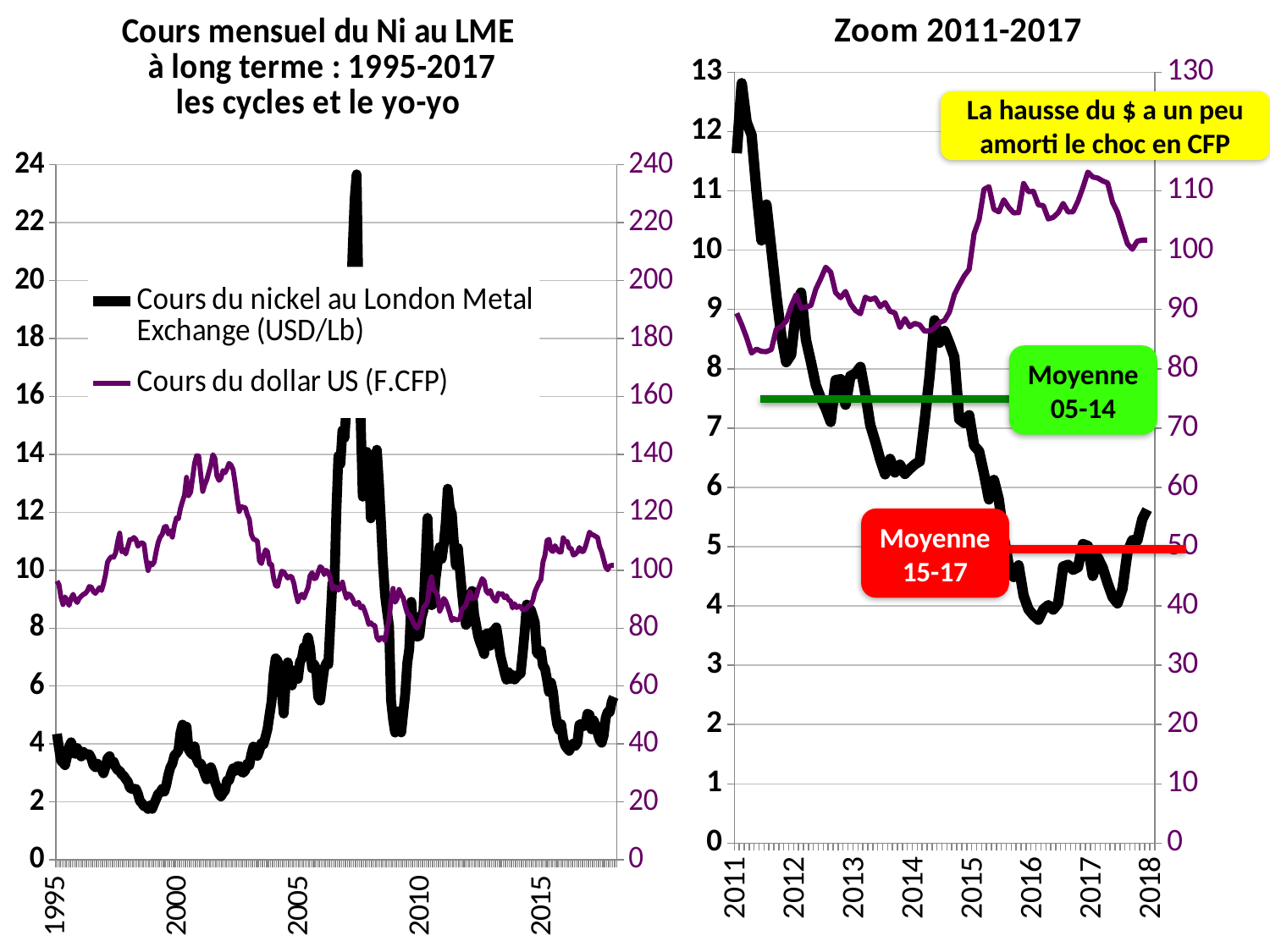

### Chart: Cours mensuel du Ni au LME
à long terme : 1995-2017
 les cycles et le yo-yo

| Category | Cours du nickel au London Metal Exchange (USD/Lb) | Cours du dollar US (F.CFP) |
|---|---|---|
| 1995.0 | 4.35 | 96.26 |
|  | 3.86 | 94.99 |
|  | 3.42 | 90.61 |
|  | 3.36 | 88.15 |
|  | 3.27 | 90.79 |
|  | 3.57 | 89.39 |
|  | 3.9 | 87.87 |
|  | 4.06 | 90.39 |
|  | 3.81 | 91.69 |
|  | 3.66 | 89.84 |
|  | 3.86 | 88.85 |
|  | 3.67 | 90.25 |
| 1996.0 | 3.57 | 91.02 |
|  | 3.73 | 91.65 |
|  | 3.64 | 91.98 |
|  | 3.65 | 92.83 |
|  | 3.64 | 94.39 |
|  | 3.5 | 94.16 |
|  | 3.27 | 92.61 |
|  | 3.2 | 92.0 |
|  | 3.32 | 93.0 |
|  | 3.19 | 94.0 |
|  | 3.15 | 93.0 |
|  | 2.99 | 95.31 |
| 1997.0 | 3.21 | 98.4 |
|  | 3.51 | 102.83 |
|  | 3.58 | 103.99 |
|  | 3.32 | 104.72 |
|  | 3.39 | 104.42 |
|  | 3.21 | 105.99 |
|  | 3.1 | 109.92 |
|  | 3.07 | 112.82 |
|  | 2.95 | 106.36 |
|  | 2.9 | 107.14 |
|  | 2.79 | 105.6 |
|  | 2.7 | 108.2 |
| 1998.0 | 2.49 | 110.61 |
|  | 2.45 | 110.6 |
|  | 2.45 | 111.31 |
|  | 2.45 | 110.61 |
|  | 2.28 | 108.26 |
|  | 2.03 | 109.23 |
|  | 1.96 | 109.55 |
|  | 1.853 | 109.0 |
|  | 1.862 | 103.76 |
|  | 1.758 | 99.91 |
|  | 1.88 | 102.51 |
|  | 1.76 | 101.82 |
| 1999.0 | 1.94 | 102.75 |
|  | 2.1 | 106.43 |
|  | 2.28 | 109.6 |
|  | 2.32 | 111.46 |
|  | 2.451 | 112.36 |
|  | 2.358 | 114.93 |
|  | 2.587 | 115.15 |
|  | 2.93 | 112.49 |
|  | 3.19 | 113.59 |
|  | 3.322 | 111.41 |
|  | 3.607 | 115.38 |
|  | 3.67 | 118.04 |
| 2000.0 | 3.77 | 117.75 |
|  | 4.381 | 121.36 |
|  | 4.67 | 123.78 |
|  | 4.41 | 125.98 |
|  | 4.6 | 132.1 |
|  | 3.817 | 125.74 |
|  | 3.7 | 126.96 |
|  | 3.63 | 131.93 |
|  | 3.92 | 136.98 |
|  | 3.48 | 139.55 |
|  | 3.330999999999999 | 139.42 |
|  | 3.32 | 133.12 |
| 2001.0 | 3.175 | 127.21 |
|  | 2.961 | 129.5 |
|  | 2.78 | 131.28 |
|  | 2.87 | 133.83 |
|  | 3.2 | 136.41 |
|  | 3.01 | 139.92 |
|  | 2.69 | 138.75 |
|  | 2.51 | 132.62 |
|  | 2.28 | 131.02 |
|  | 2.19 | 131.77 |
|  | 2.31 | 134.42 |
|  | 2.39 | 133.67 |
| 2002.0 | 2.74 | 135.13 |
|  | 2.74 | 136.92 |
|  | 2.97 | 136.3 |
|  | 3.16 | 134.74 |
|  | 3.07 | 130.12 |
|  | 3.23 | 124.677 |
|  | 3.24 | 120.29 |
|  | 3.05 | 122.02 |
|  | 3.01 | 121.7 |
|  | 3.09 | 121.64 |
|  | 3.32 | 119.18 |
|  | 3.26 | 117.58 |
| 2003.0 | 3.64 | 112.39 |
|  | 3.913 | 110.79 |
|  | 3.8 | 110.46 |
|  | 3.59 | 110.01 |
|  | 3.78 | 103.23 |
|  | 4.026999999999997 | 102.3 |
|  | 3.99 | 104.95 |
|  | 4.24 | 107.02 |
|  | 4.52 | 106.37 |
|  | 5.01 | 102.06 |
|  | 5.479 | 102.0 |
|  | 6.43 | 97.19 |
| 2004.0 | 6.96 | 94.63 |
|  | 6.87 | 94.47 |
|  | 6.22 | 97.29 |
|  | 5.83 | 99.66 |
|  | 5.05 | 99.45 |
|  | 6.14 | 98.32 |
|  | 6.819999999999998 | 97.31 |
|  | 6.21 | 97.97 |
|  | 6.02 | 97.65 |
|  | 6.54 | 95.57 |
|  | 6.37 | 91.88 |
|  | 6.249 | 89.12 |
| 2005.0 | 6.83 | 91.1 |
|  | 6.96 | 91.71 |
|  | 7.34 | 90.4 |
|  | 7.319999999999998 | 92.24 |
|  | 7.68 | 94.0 |
|  | 7.33 | 98.1 |
|  | 6.609999999999998 | 99.14 |
|  | 6.75 | 97.08 |
|  | 6.59 | 97.34 |
|  | 5.63 | 99.33 |
|  | 5.5 | 101.26 |
|  | 6.09 | 100.66 |
| 2006.0 | 6.6 | 98.49 |
|  | 6.79 | 99.96 |
|  | 6.75 | 99.31 |
|  | 8.14 | 97.26 |
|  | 9.56 | 93.46 |
|  | 9.41 | 94.37 |
|  | 12.06 | 94.09 |
|  | 13.95 | 93.16 |
|  | 13.67 | 93.76 |
|  | 14.83 | 95.93 |
|  | 14.57 | 92.65 |
|  | 15.68 | 90.32 |
| 2007.0 | 16.7 | 91.81 |
|  | 18.68 | 91.28 |
|  | 21.01 | 90.12 |
|  | 22.8 | 88.29 |
|  | 23.67 | 88.31 |
|  | 18.92 | 88.93 |
|  | 15.16 | 87.01 |
|  | 12.54 | 87.63 |
|  | 13.4 | 85.89 |
|  | 14.09 | 83.88 |
|  | 13.88 | 81.27 |
|  | 11.79 | 81.85 |
| 2008.0 | 12.55972727272727 | 81.08363636363623 |
|  | 12.68042857142857 | 80.92428571428573 |
|  | 14.16352631578948 | 76.8715789473684 |
|  | 13.04672727272727 | 75.76863636363635 |
|  | 11.67315 | 76.717 |
|  | 10.22809523809524 | 76.73095238095237 |
|  | 9.144565217391303 | 75.67478260869544 |
|  | 8.58555 | 79.87649999999998 |
|  | 8.071454545454545 | 83.0659090909091 |
|  | 5.507130434782607 | 89.6929565217391 |
|  | 4.853849999999999 | 93.73350000000002 |
|  | 4.393619047619047 | 88.9261904761905 |
| 2009.0 | 5.128809523809524 | 90.18190476190476 |
|  | 4.721350000000001 | 93.347 |
|  | 4.398181818181805 | 91.52363636363621 |
|  | 5.064799999999996 | 90.53 |
|  | 5.73 | 87.57 |
|  | 6.79 | 85.14 |
|  | 7.28 | 84.7 |
|  | 8.91 | 83.64 |
|  | 7.93 | 81.96 |
|  | 8.4 | 80.58 |
|  | 7.707 | 80.01 |
|  | 7.741 | 81.63 |
| 2010.0 | 8.364 | 83.63 |
|  | 8.607999999999999 | 87.2035 |
|  | 10.18869565217391 | 87.95478260869564 |
|  | 11.8073 | 89.02449999999997 |
|  | 9.983157894736843 | 95.17263157894735 |
|  | 8.79440909090909 | 97.75636363636363 |
|  | 8.85290909090909 | 93.4713636363636 |
|  | 9.713000000000001 | 92.50619047619047 |
|  | 10.27072727272727 | 91.37227272727257 |
|  | 10.79880952380952 | 85.86857142857126 |
|  | 10.39145454545455 | 87.39915164956481 |
|  | 10.88904761904762 | 90.2695652173913 |
| 2011.0 | 11.633 | 89.3535 |
|  | 12.81505 | 87.435 |
|  | 12.16154030434783 | 85.25 |
|  | 11.94256605555555 | 82.64052631578933 |
|  | 10.9814806 | 83.31 |
|  | 10.16225057142857 | 82.93 |
|  | 10.769 | 82.88 |
|  | 10.017 | 83.23945927228627 |
|  | 9.249636363636363 | 86.68933359580384 |
|  | 8.56666666666667 | 87.09477032412086 |
|  | 8.111114272727272 | 88.04319881257018 |
|  | 8.234288549999999 | 90.52865851307635 |
| 2012.0 | 8.991064285714286 | 92.49346802341873 |
|  | 9.28570628571429 | 90.2452380952381 |
|  | 8.48650663636364 | 90.4 |
|  | 8.118109210526317 | 90.66853755925476 |
|  | 7.720141772727274 | 93.42190476190476 |
|  | 7.502081526315771 | 95.1951835590495 |
|  | 7.33 | 97.12 |
|  | 7.102272727272728 | 96.28908829904076 |
|  | 7.80885 | 92.83912453566361 |
|  | 7.822397173913044 | 91.9787496609051 |
|  | 7.392421136363636 | 93.03194135126284 |
|  | 7.878574999999988 | 90.96459825362744 |
| 2013.0 | 7.917763636363638 | 89.82823601618217 |
|  | 8.03121052631579 | 89.27798616653756 |
|  | 7.587400000000001 | 92.0551350418809 |
|  | 7.051688318181818 | 91.66056095101654 |
|  | 6.77683830434783 | 91.92621831232604 |
|  | 6.47315 | 90.47078160211898 |
|  | 6.22 | 91.15512998096852 |
|  | 6.479477909090911 | 89.67568257750241 |
|  | 6.250380952380945 | 89.4129876027111 |
|  | 6.381869565217392 | 86.9600382607334 |
|  | 6.227380952380939 | 88.4452556045113 |
|  | 6.3116 | 87.08167157881314 |
| 2014.0 | 6.386227272727273 | 87.64992789639601 |
|  | 6.4386 | 87.3835237908971 |
|  | 7.121952380952381 | 86.324229751178 |
|  | 7.8811 | 86.37803469487065 |
|  | 8.81765 | 86.8639906919673 |
|  | 8.43905 | 87.7806699786487 |
|  | 8.637999999999998 | 88.13605549813865 |
|  | 8.42865285 | 89.56102713872615 |
|  | 8.19744459090909 | 92.47 |
|  | 7.148713913043479 | 94.13958300414716 |
|  | 7.08460838888889 | 95.65091842339311 |
|  | 7.216654047619047 | 96.76890227571471 |
| 2015.0 | 6.70254310526316 | 102.7920737157436 |
|  | 6.610764705882352 | 105.1152655329486 |
|  | 6.23009068421053 | 110.2419029377792 |
|  | 5.795435799999994 | 110.6931054016296 |
|  | 6.123973999999989 | 106.8899695140513 |
|  | 5.79392036699237 | 106.4563632413284 |
|  | 5.159711347826075 | 108.4857301199112 |
|  | 4.687989999999987 | 107.1915986986117 |
|  | 4.487162 | 106.2822522501297 |
|  | 4.685411521739128 | 106.3174814589842 |
|  | 4.173956549999984 | 111.23134881261 |
|  | 3.943149631578947 | 109.8615446829575 |
| 2016.0 | 3.84249385 | 109.8934195585971 |
|  | 3.76753775 | 107.6147948192008 |
|  | 3.94171723809524 | 107.5081418260954 |
|  | 4.012779904761904 | 105.2550004876364 |
|  | 3.938315399999999 | 105.531359731489 |
|  | 4.040579681818182 | 106.301093965148 |
|  | 4.663722900000001 | 107.8711838109847 |
|  | 4.69344340909091 | 106.4393493964472 |
|  | 4.609362 | 106.4610256162681 |
|  | 4.652993142857142 | 108.2303249472132 |
|  | 5.042056666666666 | 110.5753232530385 |
|  | 5.010985666666649 | 113.153614029576 |
| 2017.0 | 4.506172823529409 | 112.3241716149161 |
|  | 4.817747263157885 | 112.1468330247115 |
|  | 4.647960449999986 | 111.669795083674 |
|  | 4.382205888888889 | 111.3245578871414 |
|  | 4.14928966666667 | 108.0292735563176 |
|  | 4.043883476190476 | 106.3756339542903 |
|  | 4.287528918344204 | 103.7049528106667 |
|  | 4.9063897826087 | 101.068163868602 |
|  | 5.109999999999999 | 100.15 |
|  | 5.1 | 101.52 |
|  | 5.46 | 101.68 |
|  | 5.624999999999985 | 101.68 |
| 2018.0 | None | None |

### Chart: Zoom 2011-2017

| Category | Cours du nickel au London Metal Exchange (USD/Lb) | Cours du dollar US (F.CFP) |
|---|---|---|
| 2011.0 | 11.633 | 89.3535 |
|  | 12.81505 | 87.435 |
|  | 12.16154030434783 | 85.25 |
|  | 11.94256605555555 | 82.64052631578933 |
|  | 10.9814806 | 83.31 |
|  | 10.16225057142857 | 82.93 |
|  | 10.769 | 82.88 |
|  | 10.017 | 83.23945927228627 |
|  | 9.249636363636363 | 86.68933359580384 |
|  | 8.56666666666667 | 87.09477032412086 |
|  | 8.111114272727272 | 88.04319881257018 |
|  | 8.234288549999999 | 90.52865851307635 |
| 2012.0 | 8.991064285714286 | 92.49346802341873 |
|  | 9.28570628571429 | 90.2452380952381 |
|  | 8.48650663636364 | 90.4 |
|  | 8.118109210526317 | 90.66853755925476 |
|  | 7.720141772727274 | 93.42190476190476 |
|  | 7.502081526315771 | 95.1951835590495 |
|  | 7.33 | 97.12 |
|  | 7.102272727272728 | 96.28908829904076 |
|  | 7.80885 | 92.83912453566361 |
|  | 7.822397173913044 | 91.9787496609051 |
|  | 7.392421136363636 | 93.03194135126284 |
|  | 7.878574999999988 | 90.96459825362744 |
| 2013.0 | 7.917763636363638 | 89.82823601618217 |
|  | 8.03121052631579 | 89.27798616653756 |
|  | 7.587400000000001 | 92.0551350418809 |
|  | 7.051688318181818 | 91.66056095101654 |
|  | 6.77683830434783 | 91.92621831232604 |
|  | 6.47315 | 90.47078160211898 |
|  | 6.22 | 91.15512998096852 |
|  | 6.479477909090911 | 89.67568257750241 |
|  | 6.250380952380945 | 89.4129876027111 |
|  | 6.381869565217392 | 86.9600382607334 |
|  | 6.227380952380939 | 88.4452556045113 |
|  | 6.3116 | 87.08167157881314 |
| 2014.0 | 6.386227272727273 | 87.64992789639601 |
|  | 6.4386 | 87.3835237908971 |
|  | 7.121952380952381 | 86.324229751178 |
|  | 7.8811 | 86.37803469487065 |
|  | 8.81765 | 86.8639906919673 |
|  | 8.43905 | 87.7806699786487 |
|  | 8.637999999999998 | 88.13605549813865 |
|  | 8.42865285 | 89.56102713872615 |
|  | 8.19744459090909 | 92.47 |
|  | 7.148713913043479 | 94.13958300414716 |
|  | 7.08460838888889 | 95.65091842339311 |
|  | 7.216654047619047 | 96.76890227571471 |
| 2015.0 | 6.70254310526316 | 102.7920737157436 |
|  | 6.610764705882352 | 105.1152655329486 |
|  | 6.23009068421053 | 110.2419029377792 |
|  | 5.795435799999994 | 110.6931054016296 |
|  | 6.123973999999989 | 106.8899695140513 |
|  | 5.79392036699237 | 106.4563632413284 |
|  | 5.159711347826075 | 108.4857301199112 |
|  | 4.687989999999987 | 107.1915986986117 |
|  | 4.487162 | 106.2822522501297 |
|  | 4.685411521739128 | 106.3174814589842 |
|  | 4.173956549999984 | 111.23134881261 |
|  | 3.943149631578947 | 109.8615446829575 |
| 2016.0 | 3.84249385 | 109.8934195585971 |
|  | 3.76753775 | 107.6147948192008 |
|  | 3.94171723809524 | 107.5081418260954 |
|  | 4.012779904761904 | 105.2550004876364 |
|  | 3.938315399999999 | 105.531359731489 |
|  | 4.040579681818182 | 106.301093965148 |
|  | 4.663722900000001 | 107.8711838109847 |
|  | 4.69344340909091 | 106.4393493964472 |
|  | 4.609362 | 106.4610256162681 |
|  | 4.652993142857142 | 108.2303249472132 |
|  | 5.042056666666666 | 110.5753232530385 |
|  | 5.010985666666649 | 113.153614029576 |
| 2017.0 | 4.506172823529409 | 112.3241716149161 |
|  | 4.817747263157885 | 112.1468330247115 |
|  | 4.647960449999986 | 111.669795083674 |
|  | 4.382205888888889 | 111.3245578871414 |
|  | 4.14928966666667 | 108.0292735563176 |
|  | 4.043883476190476 | 106.3756339542903 |
|  | 4.287528918344204 | 103.7049528106667 |
|  | 4.9063897826087 | 101.068163868602 |
|  | 5.109999999999999 | 100.15 |
|  | 5.1 | 101.52 |
|  | 5.46 | 101.68 |
|  | 5.624999999999985 | 101.68 |
| 2018.0 | None | None |
La hausse du $ a un peu amorti le choc en CFP
Moyenne 05-14
Moyenne 15-17